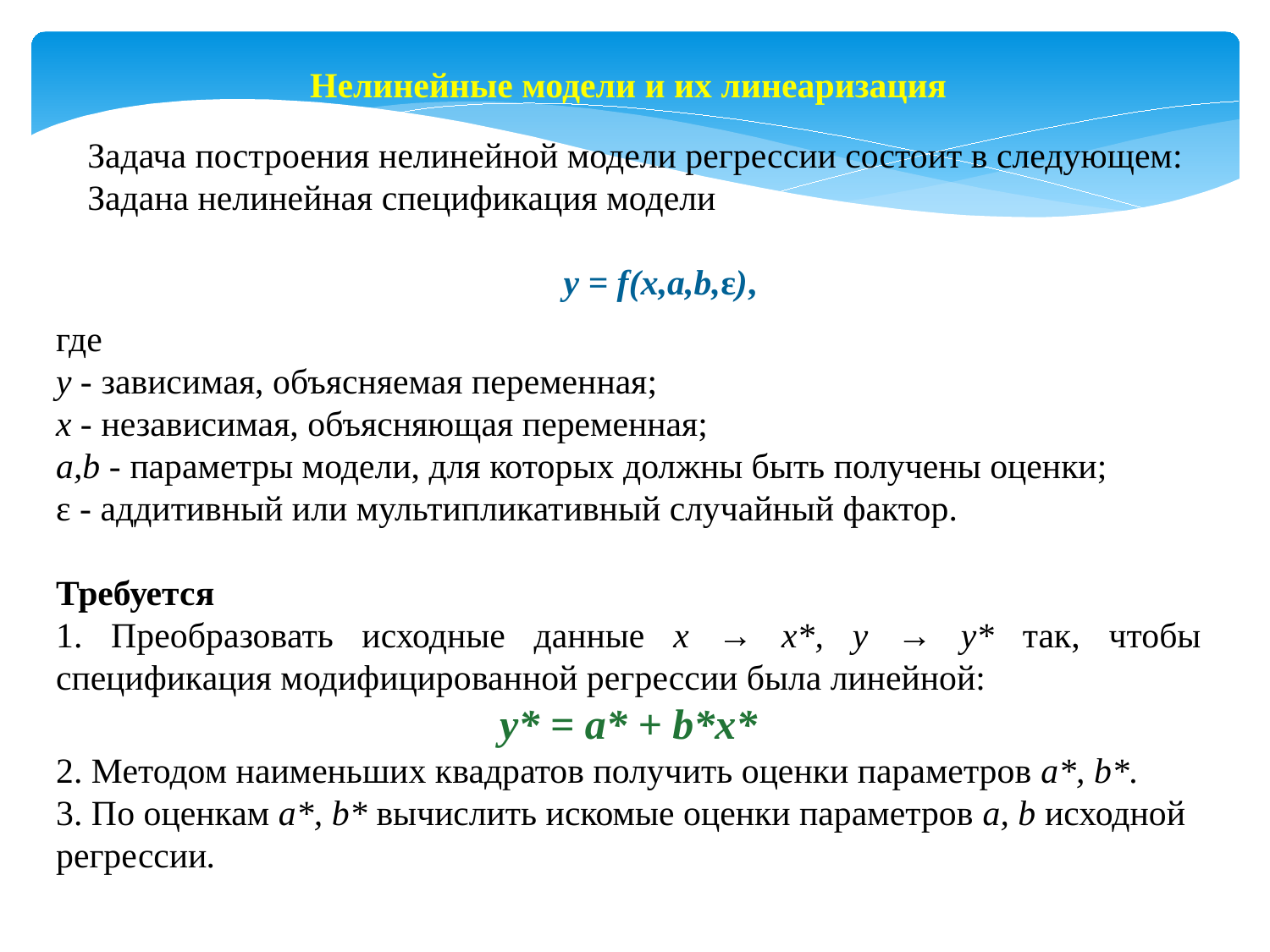

Нелинейные модели и их линеаризация
Задача построения нелинейной модели регрессии состоит в следующем: Задана нелинейная спецификация модели

y = f(x,a,b,ε),
где
y - зависимая, объясняемая переменная;
x - независимая, объясняющая переменная;
a,b - параметры модели, для которых должны быть получены оценки;
ε - аддитивный или мультипликативный случайный фактор.

Требуется
1. Преобразовать исходные данные х → х*, у → у* так, чтобы спецификация модифицированной регрессии была линейной:
y* = a* + b*x*
2. Методом наименьших квадратов получить оценки параметров a*, b*.
3. По оценкам a*, b* вычислить искомые оценки параметров a, b исходной
регрессии.